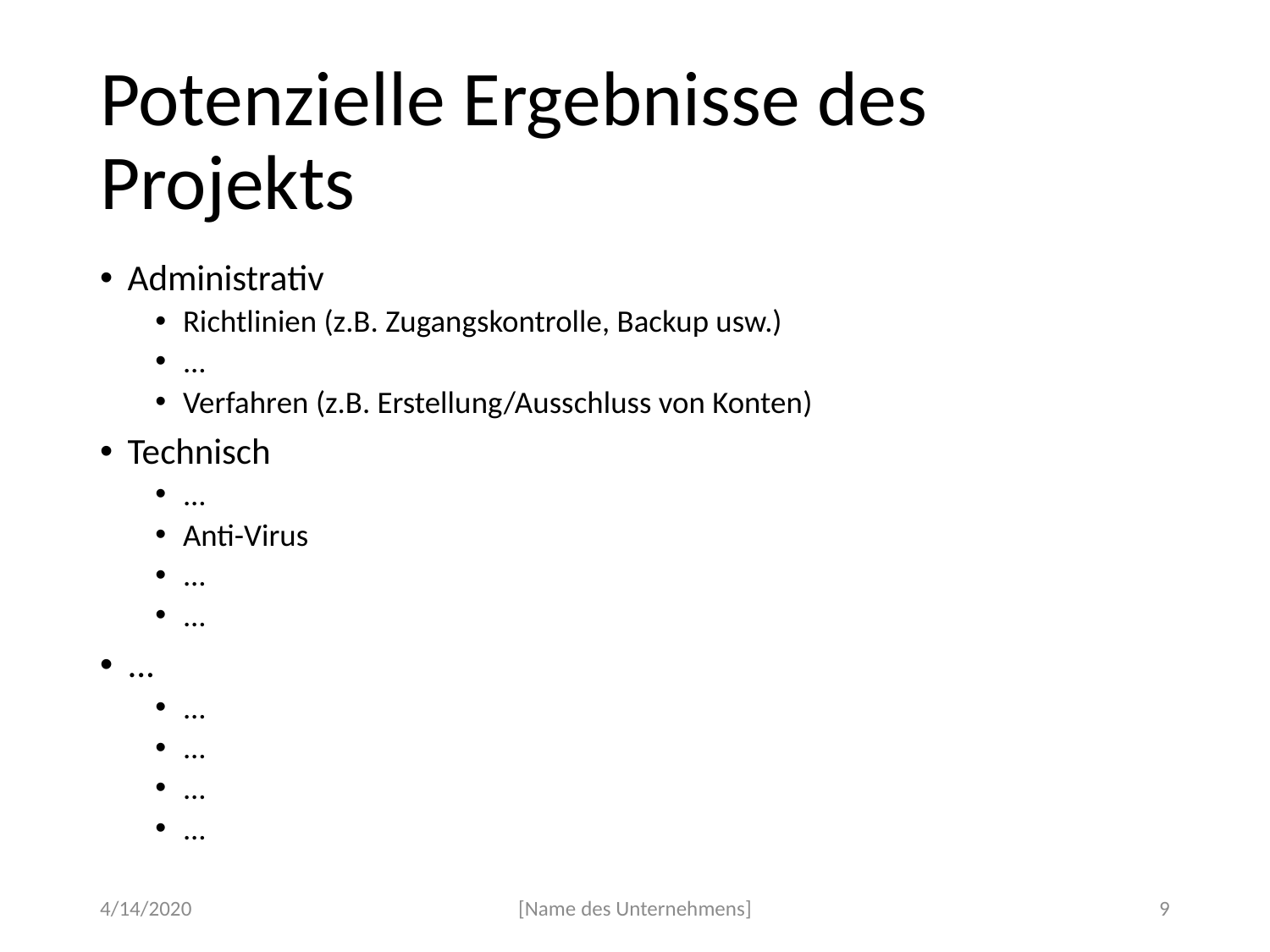

# Potenzielle Ergebnisse des Projekts
Administrativ
Richtlinien (z.B. Zugangskontrolle, Backup usw.)
...
Verfahren (z.B. Erstellung/Ausschluss von Konten)
Technisch
...
Anti-Virus
...
...
...
...
...
...
...
4/14/2020
[Name des Unternehmens]
9